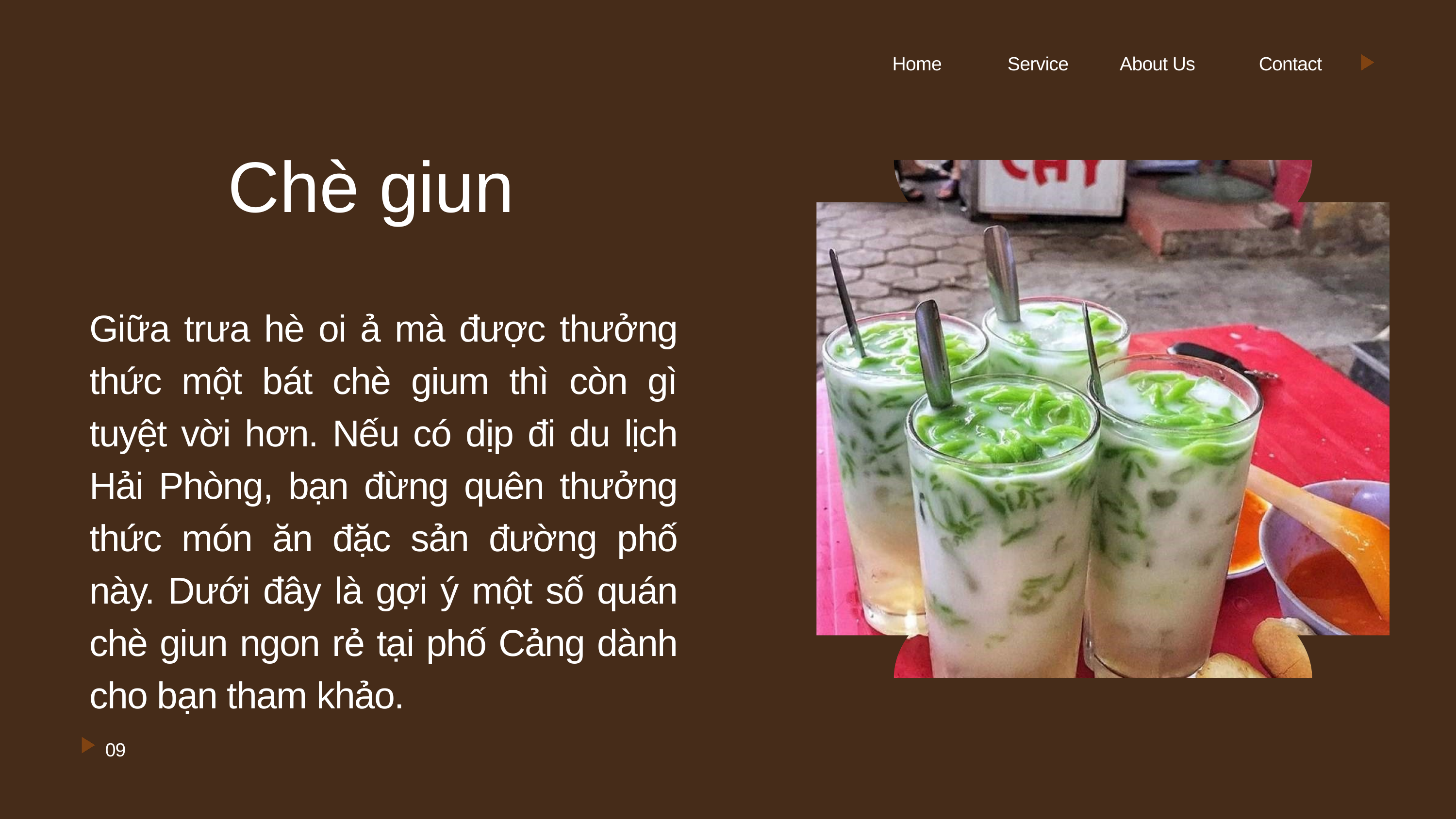

Home
About Us
Service
Contact

Chè giun

Giữa trưa hè oi ả mà được thưởng thức một bát chè gium thì còn gì tuyệt vời hơn. Nếu có dịp đi du lịch Hải Phòng, bạn đừng quên thưởng thức món ăn đặc sản đường phố này. Dưới đây là gợi ý một số quán chè giun ngon rẻ tại phố Cảng dành cho bạn tham khảo.
09